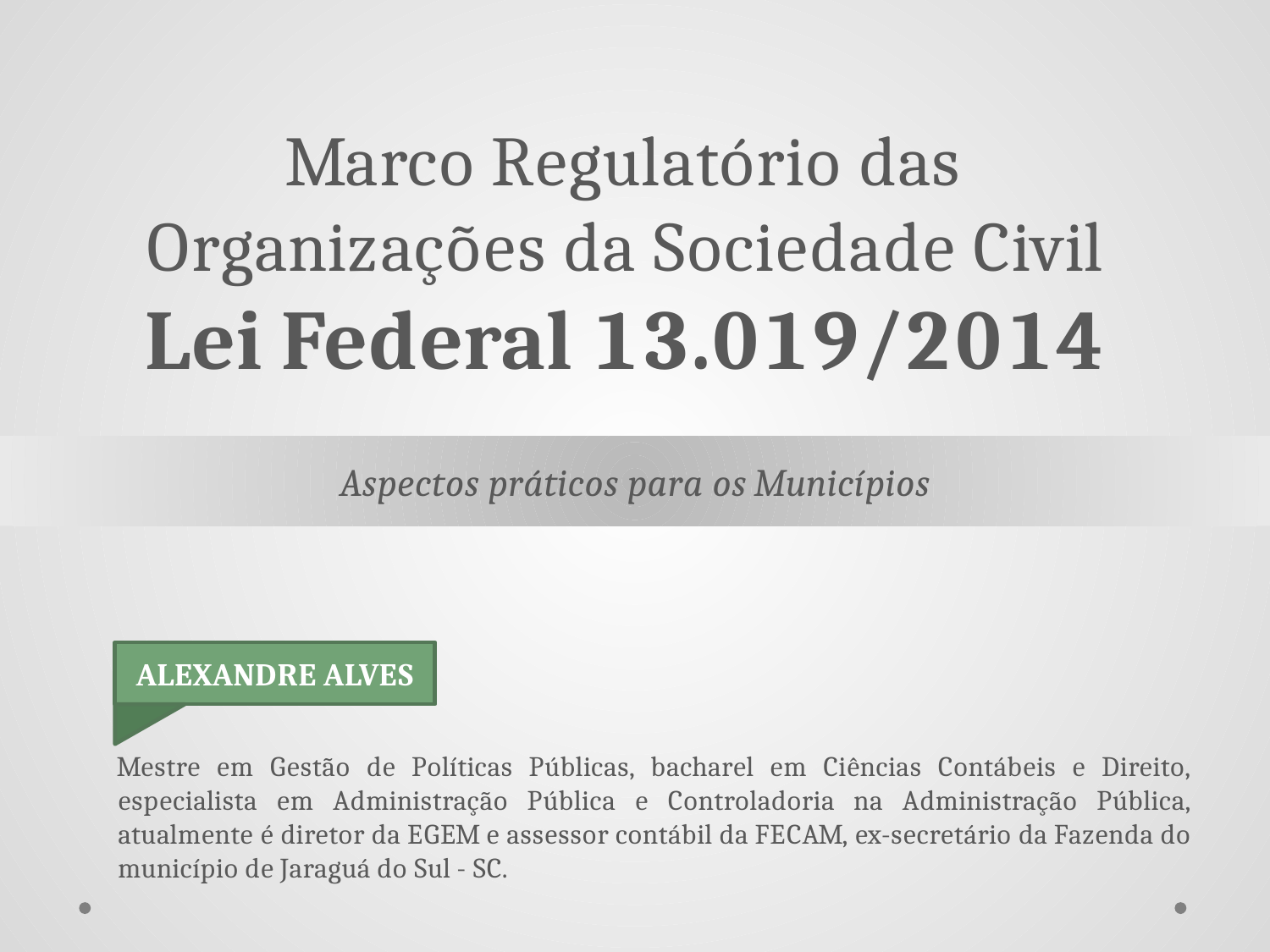

# Marco Regulatório das Organizações da Sociedade Civil Lei Federal 13.019/2014
Aspectos práticos para os Municípios
ALEXANDRE ALVES

Mestre em Gestão de Políticas Públicas, bacharel em Ciências Contábeis e Direito, especialista em Administração Pública e Controladoria na Administração Pública, atualmente é diretor da EGEM e assessor contábil da FECAM, ex-secretário da Fazenda do município de Jaraguá do Sul - SC.